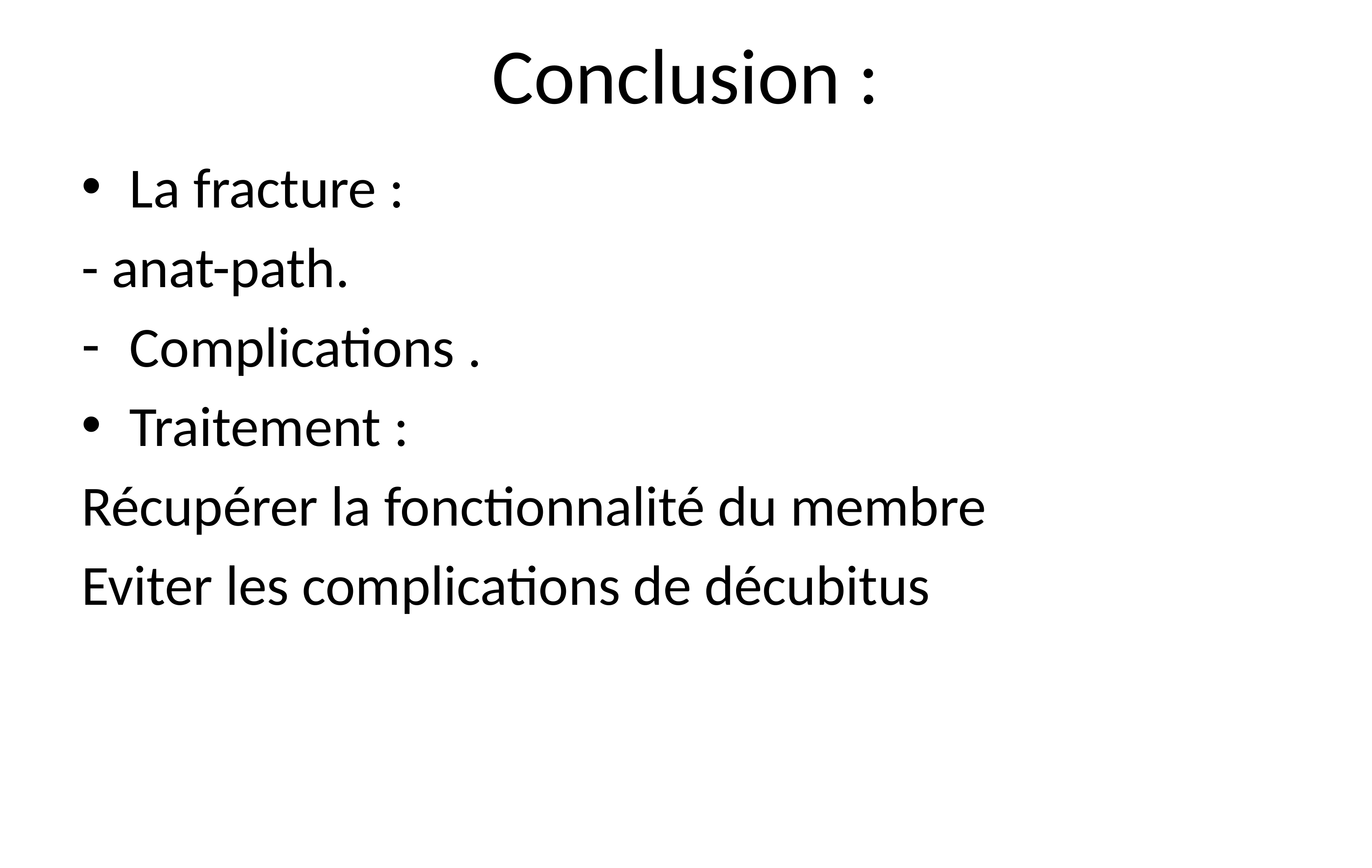

# Conclusion :
La fracture :
- anat-path.
Complications .
Traitement :
Récupérer la fonctionnalité du membre
Eviter les complications de décubitus